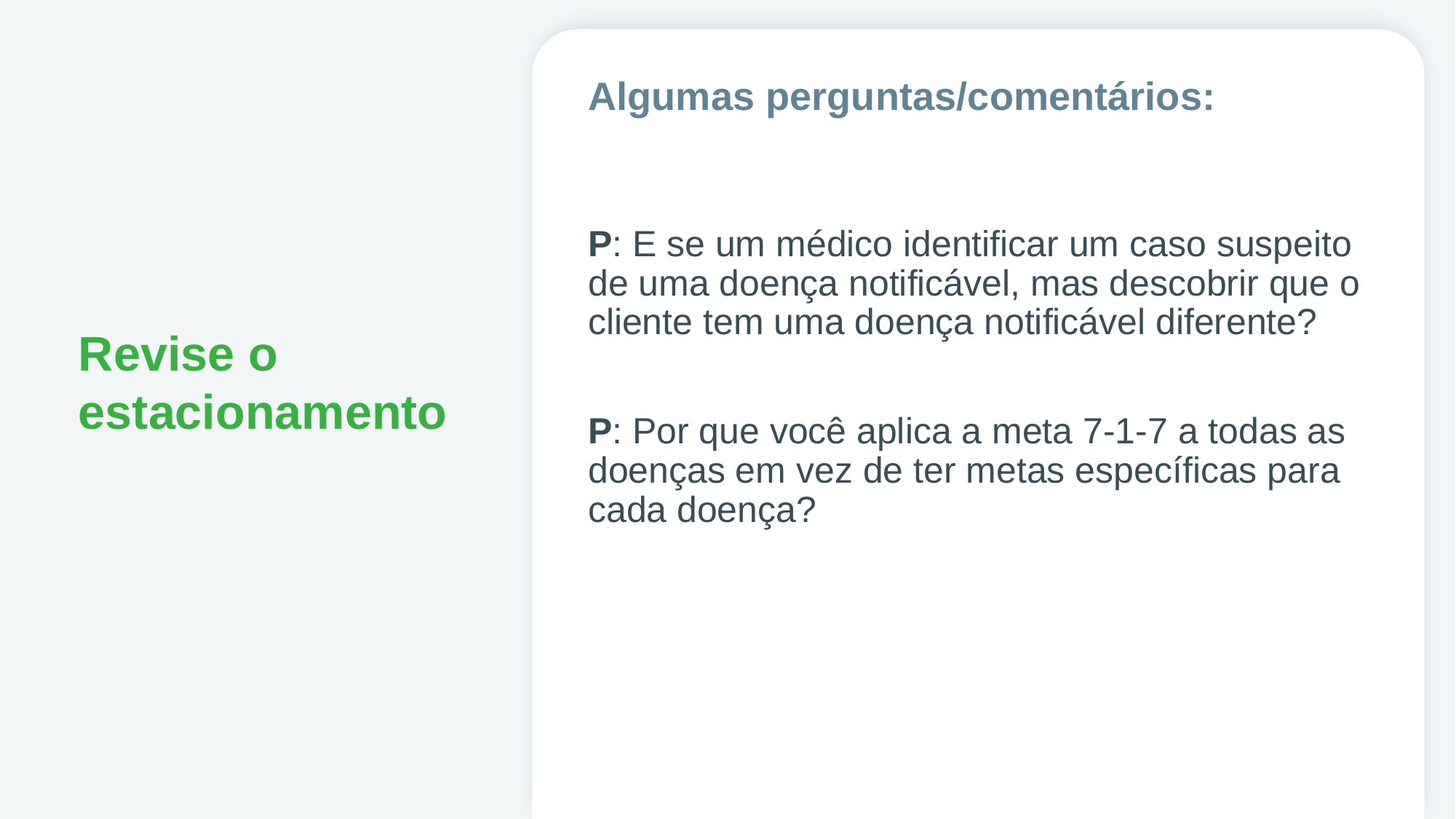

Algumas perguntas/comentários:
# Revise o estacionamento
P: E se um médico identificar um caso suspeito de uma doença notificável, mas descobrir que o cliente tem uma doença notificável diferente?

P: Por que você aplica a meta 7-1-7 a todas as doenças em vez de ter metas específicas para cada doença?